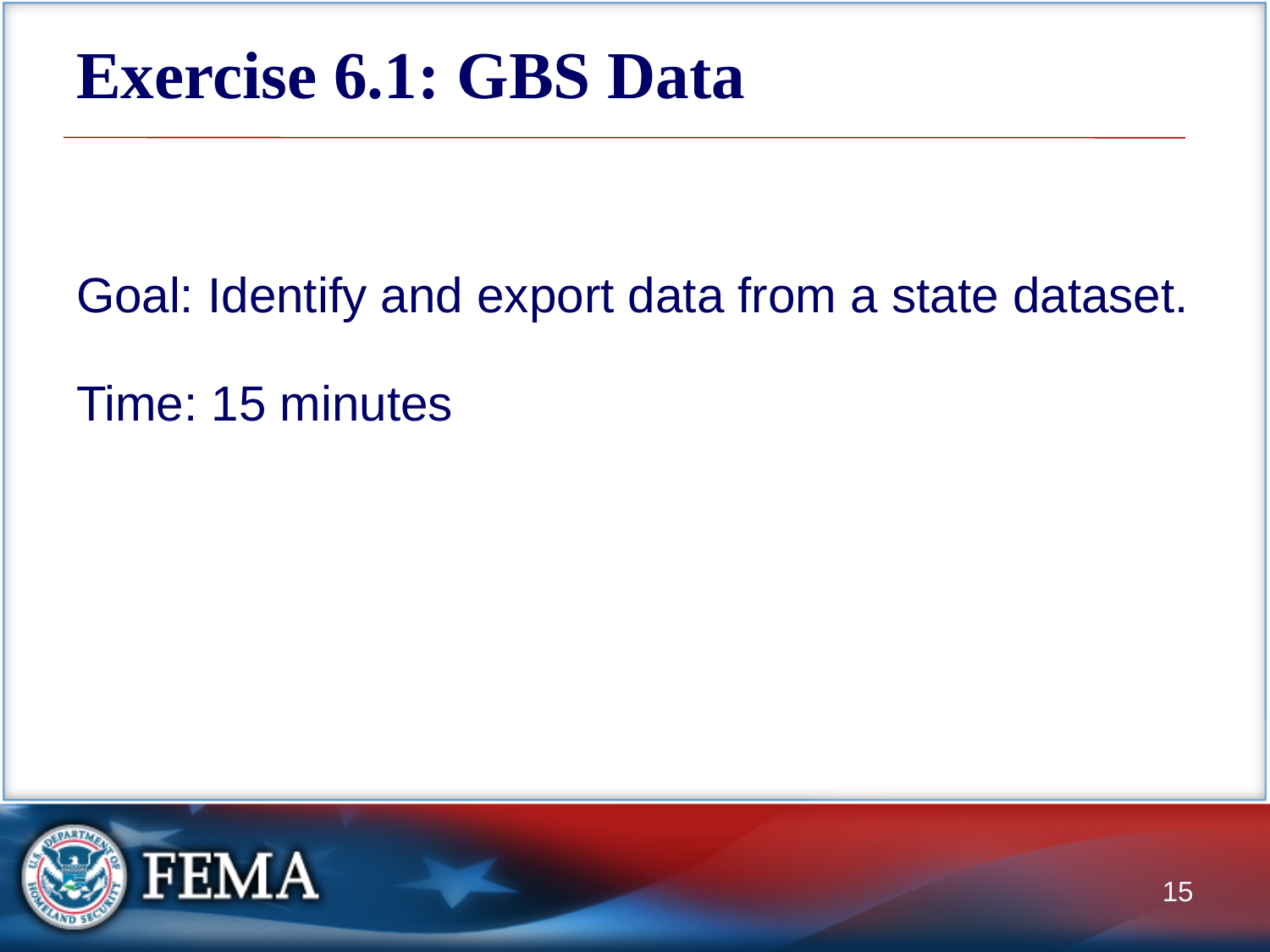

# Exercise 6.1: GBS Data

Goal: Identify and export data from a state dataset.
Time: 15 minutes

15